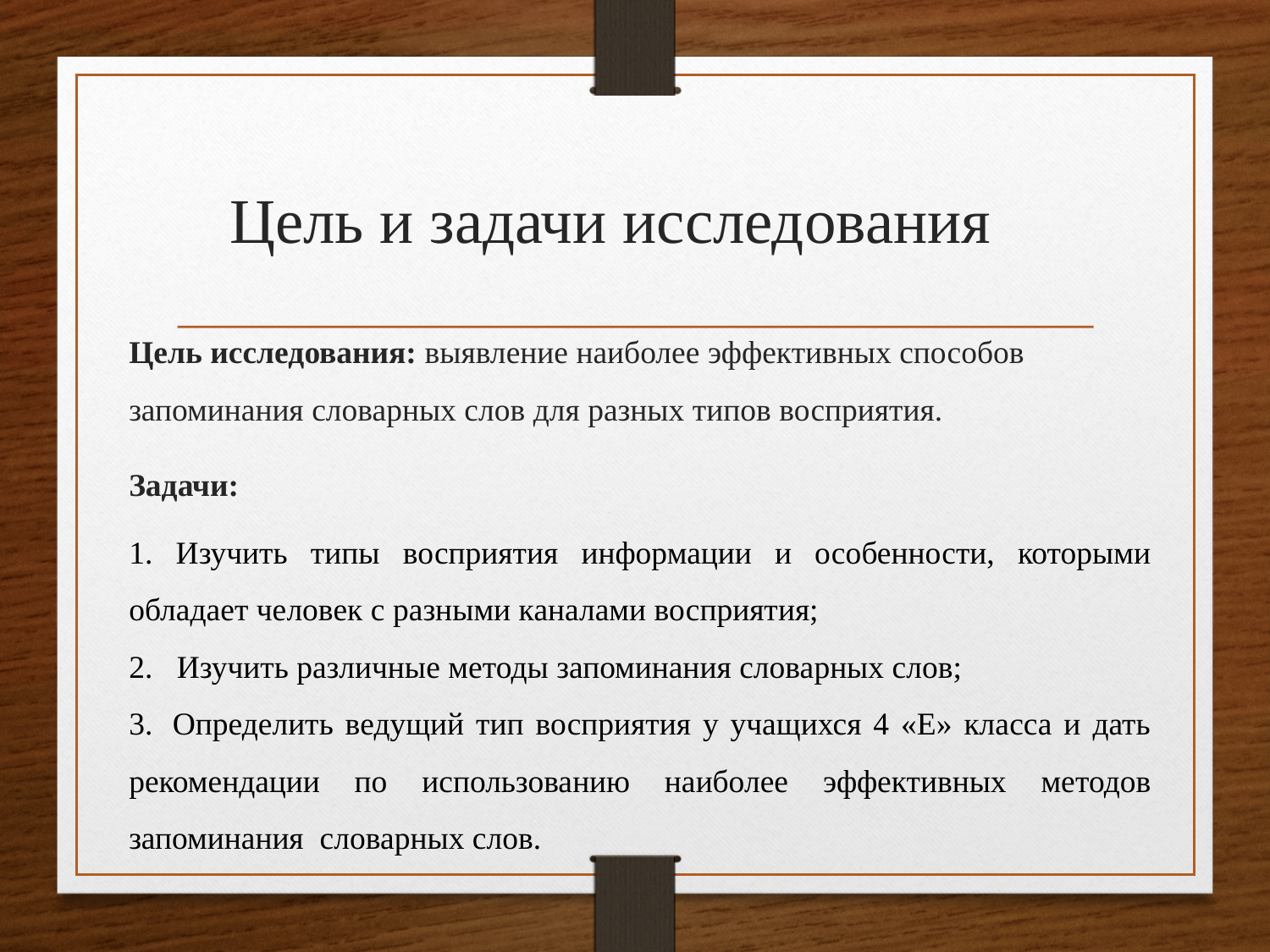

Цель и задачи исследования
Цель исследования: выявление наиболее эффективных способов запоминания словарных слов для разных типов восприятия.
Задачи:
1. Изучить типы восприятия информации и особенности, которыми обладает человек с разными каналами восприятия;
2.   Изучить различные методы запоминания словарных слов;
3.  Определить ведущий тип восприятия у учащихся 4 «Е» класса и дать рекомендации по использованию наиболее эффективных методов запоминания  словарных слов.